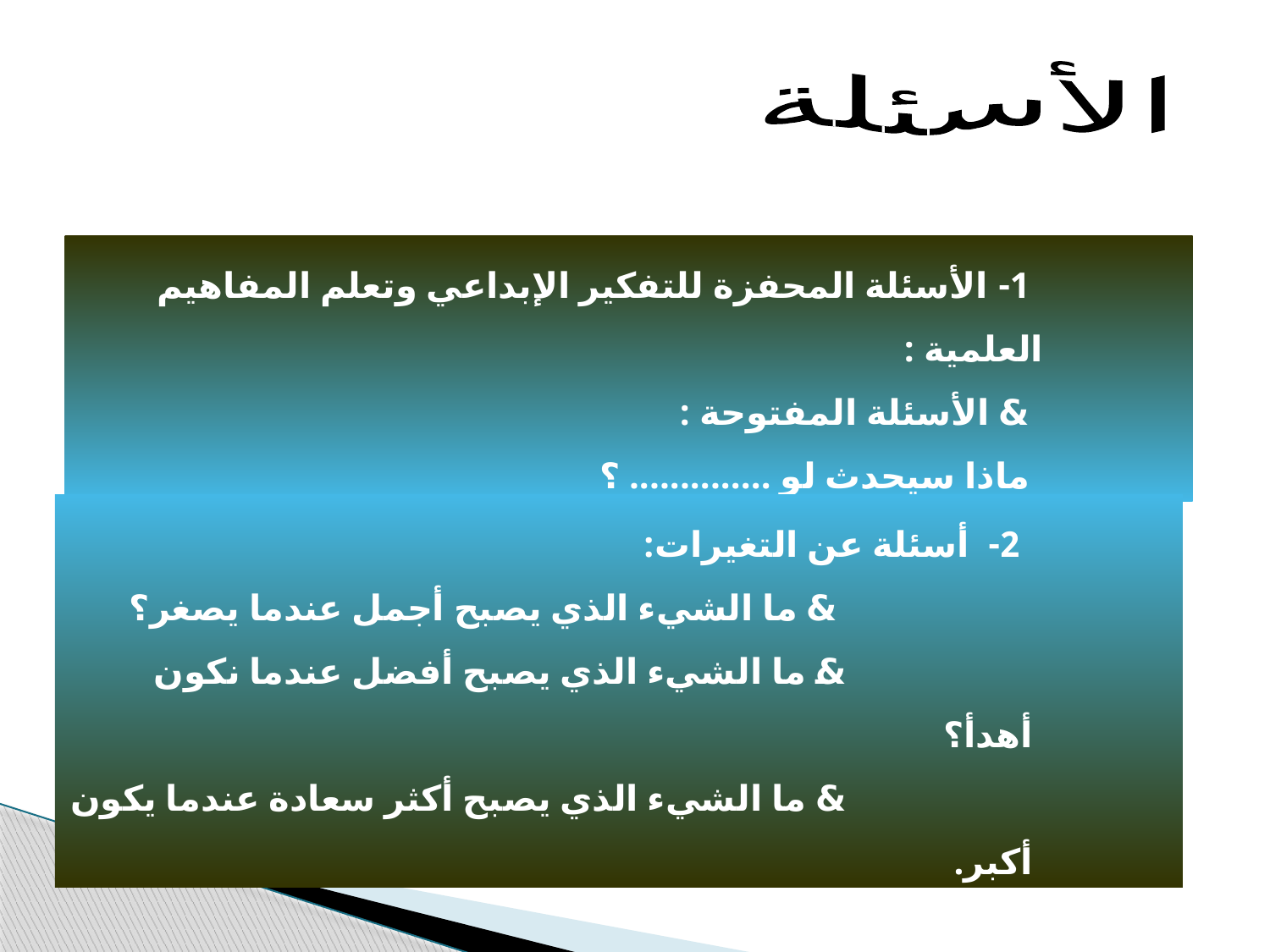

الأسئلة
1- الأسئلة المحفزة للتفكير الإبداعي وتعلم المفاهيم العلمية :
& الأسئلة المفتوحة :
ماذا سيحدث لو .............. ؟
2-  أسئلة عن التغيرات:
                    & ما الشيء الذي يصبح أجمل عندما يصغر؟
                   & ما الشيء الذي يصبح أفضل عندما نكون أهدأ؟
                   & ما الشيء الذي يصبح أكثر سعادة عندما يكون أكبر.